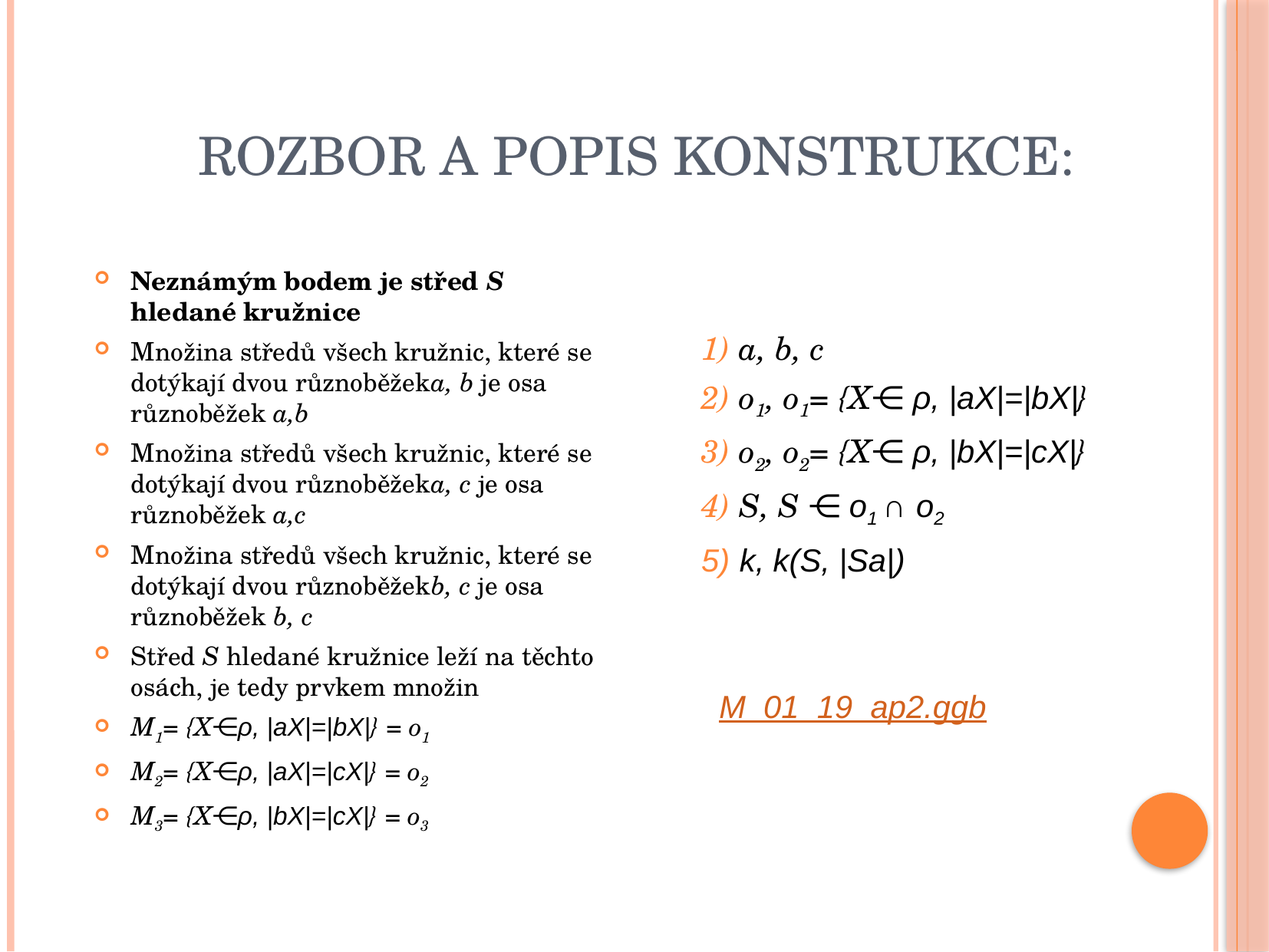

Rozbor a popis konstrukce:
Neznámým bodem je střed S hledané kružnice
Množina středů všech kružnic, které se dotýkají dvou různoběžeka, b je osa různoběžek a,b
Množina středů všech kružnic, které se dotýkají dvou různoběžeka, c je osa různoběžek a,c
Množina středů všech kružnic, které se dotýkají dvou různoběžekb, c je osa různoběžek b, c
Střed S hledané kružnice leží na těchto osách, je tedy prvkem množin
M1= {X⋲ρ, |aX|=|bX|} = o1
M2= {X⋲ρ, |aX|=|cX|} = o2
M3= {X⋲ρ, |bX|=|cX|} = o3
a, b, c
o1, o1= {X⋲ ρ, |aX|=|bX|}
o2, o2= {X⋲ ρ, |bX|=|cX|}
S, S ⋲ o1 ∩  o2
k, k(S, |Sa|)

  M_01_19_ap2.ggb